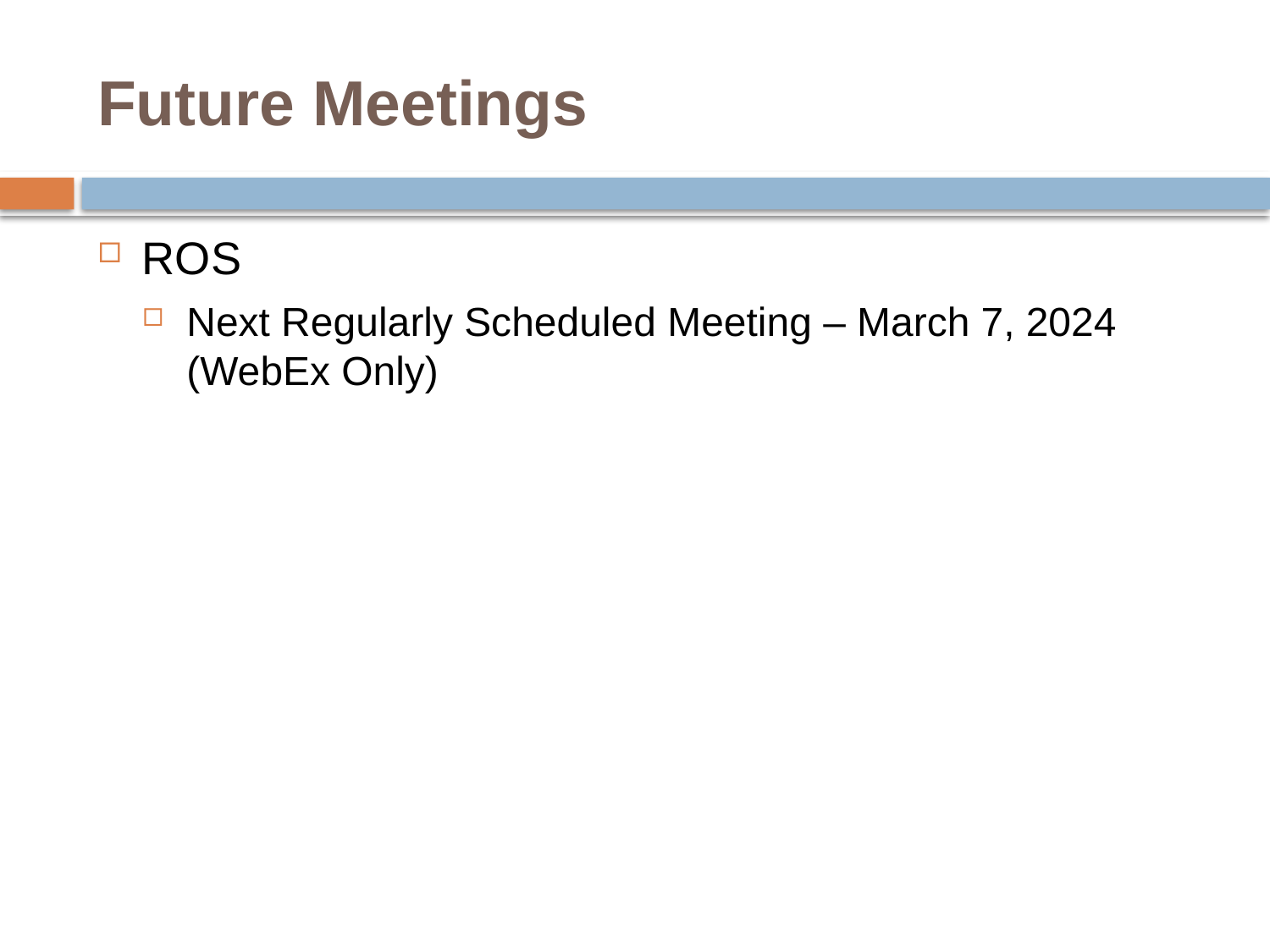

# Future Meetings
ROS
Next Regularly Scheduled Meeting – March 7, 2024 (WebEx Only)